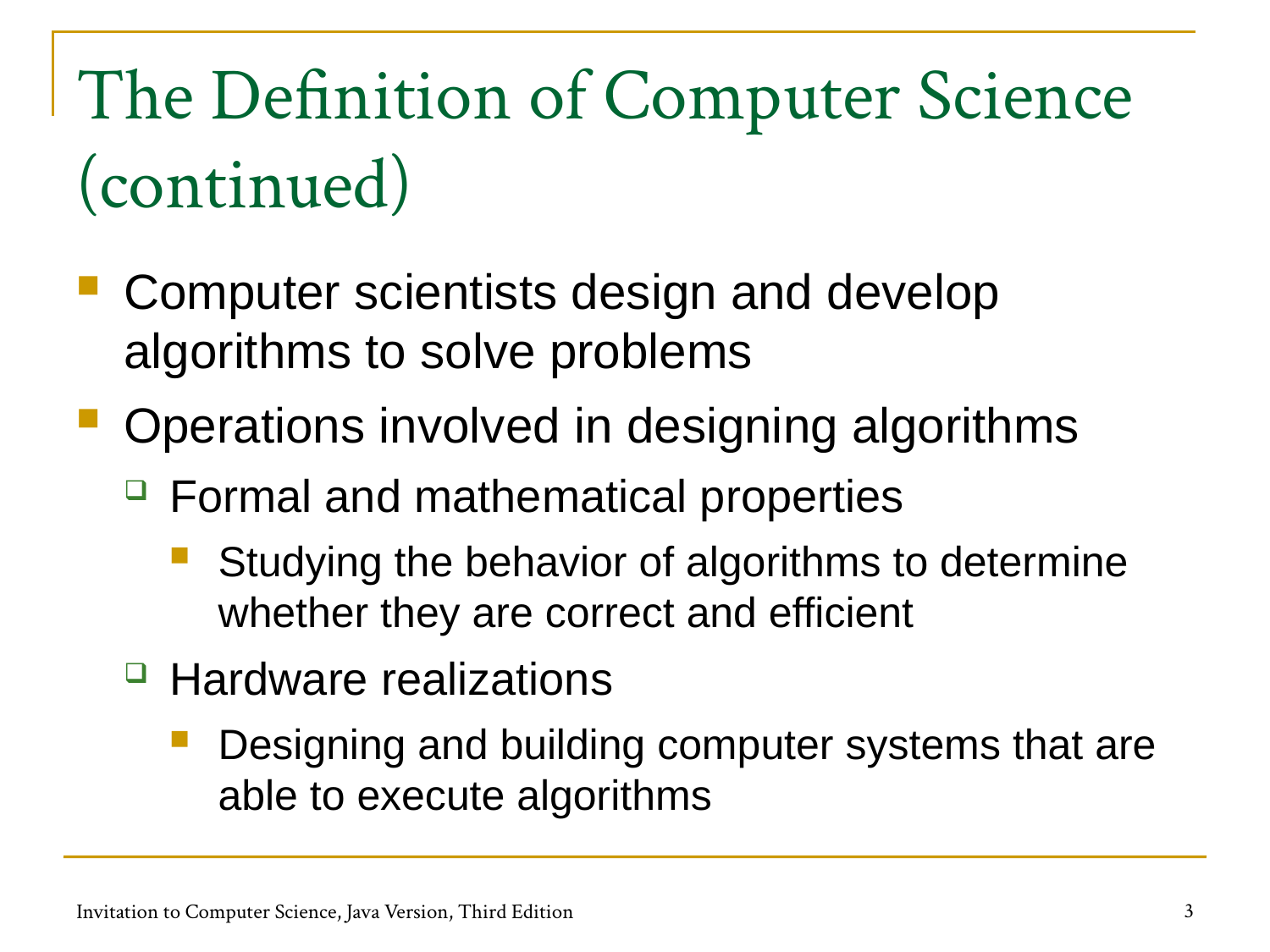

# The Definition of Computer Science (continued)
Computer scientists design and develop algorithms to solve problems
Operations involved in designing algorithms
Formal and mathematical properties
Studying the behavior of algorithms to determine whether they are correct and efficient
Hardware realizations
Designing and building computer systems that are able to execute algorithms
3
Invitation to Computer Science, Java Version, Third Edition